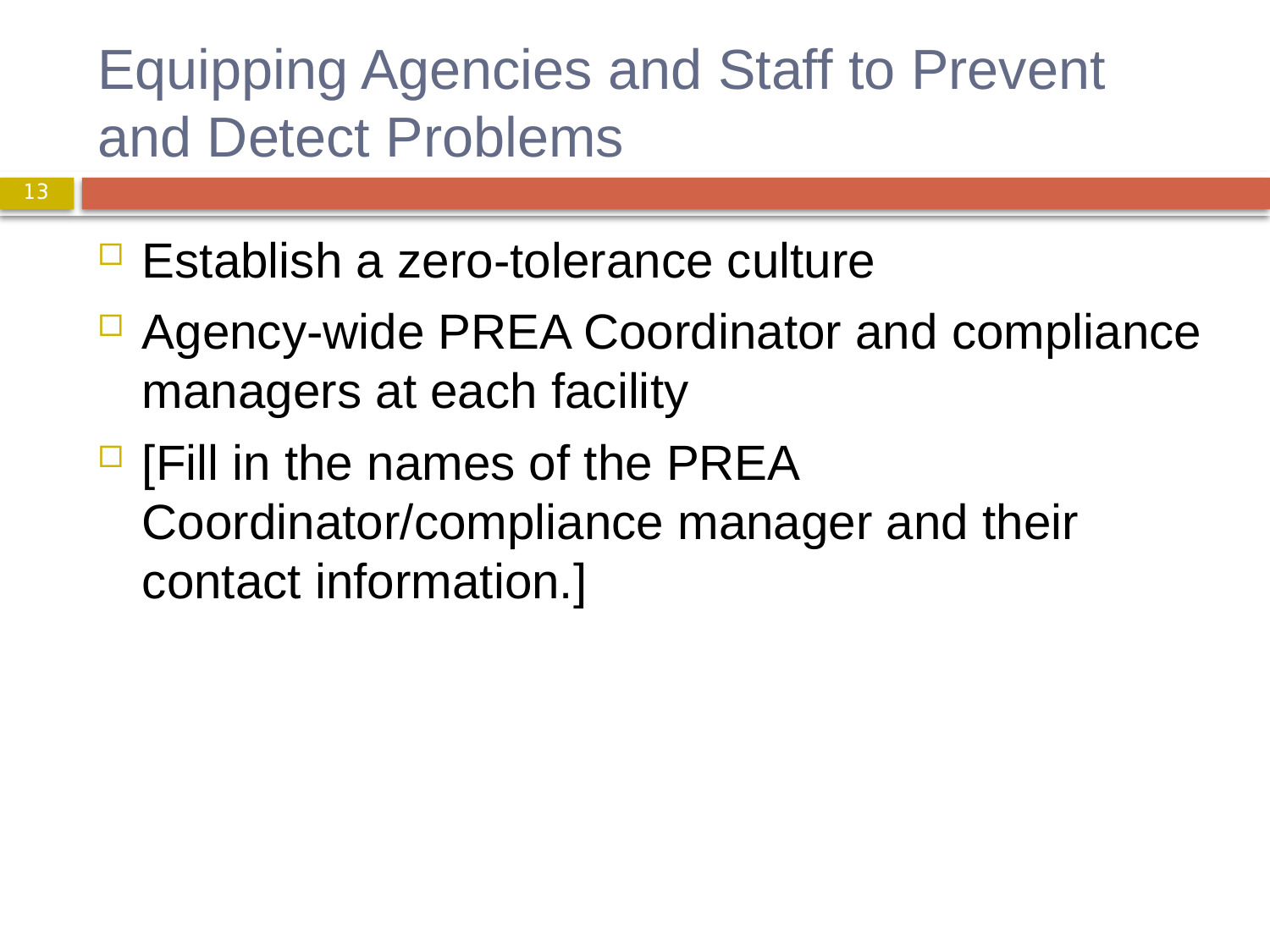

# Equipping Agencies and Staff to Prevent and Detect Problems
13
Establish a zero-tolerance culture
Agency-wide PREA Coordinator and compliance managers at each facility
[Fill in the names of the PREA Coordinator/compliance manager and their contact information.]